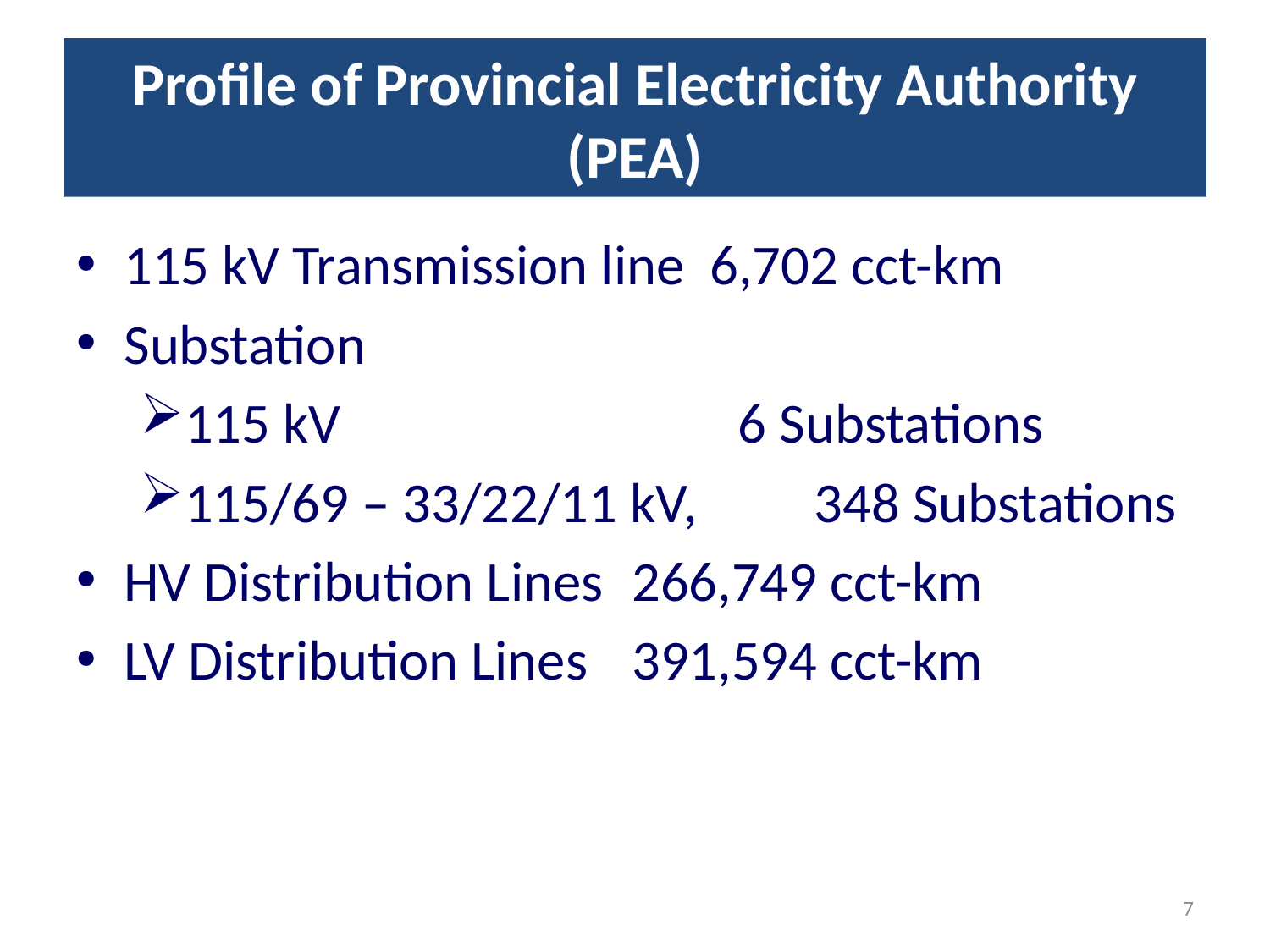

# Profile of Provincial Electricity Authority (PEA)
115 kV Transmission line  6,702 cct-km
Substation
115 kV			    6 Substations
115/69 – 33/22/11 kV,	348 Substations
HV Distribution Lines	266,749 cct-km
LV Distribution Lines	391,594 cct-km
7